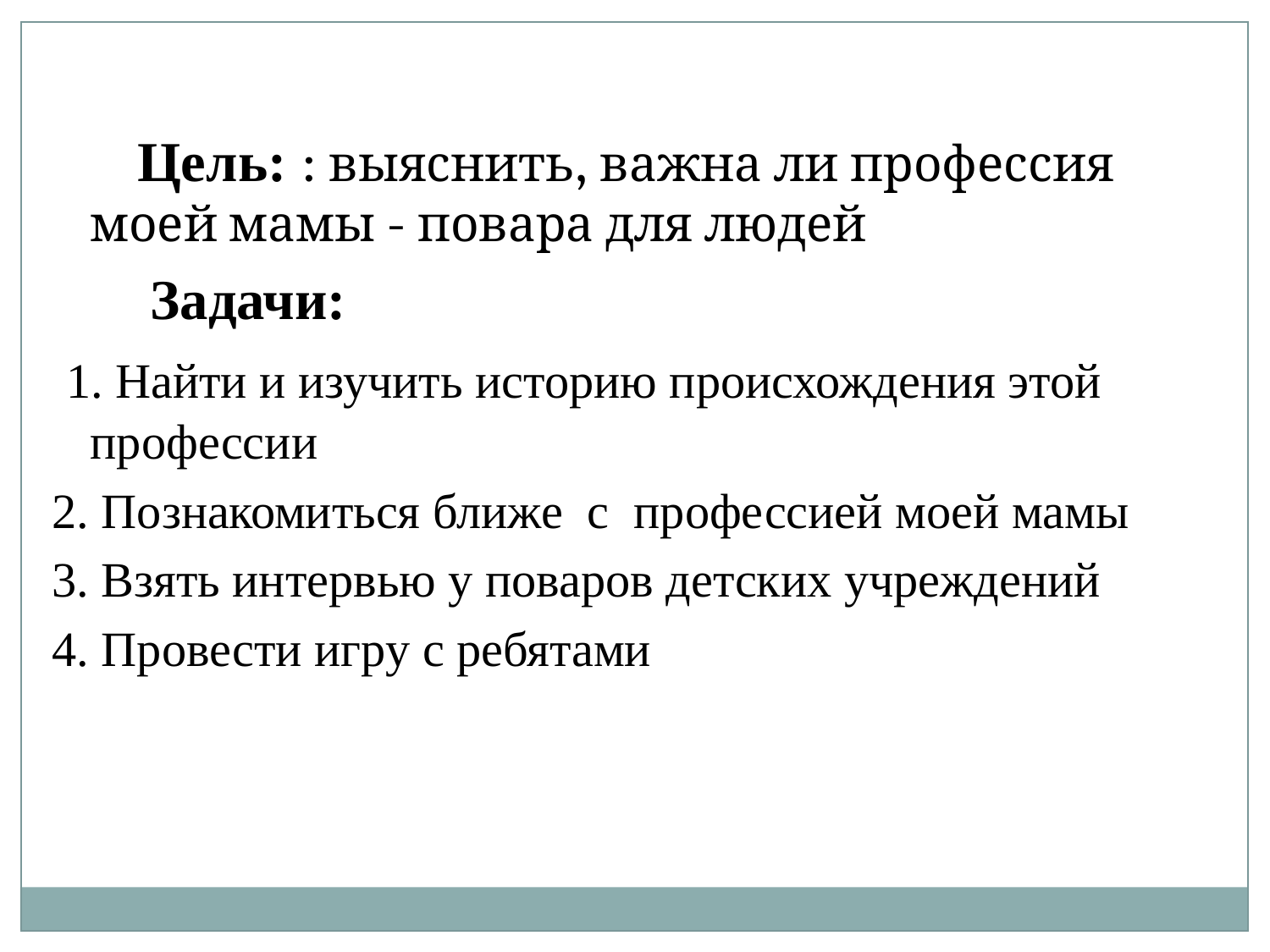

Цель: : выяснить, важна ли профессия моей мамы - повара для людей
        Задачи:
 1. Найти и изучить историю происхождения этой профессии
2. Познакомиться ближе  с  профессией моей мамы
3. Взять интервью у поваров детских учреждений
4. Провести игру с ребятами